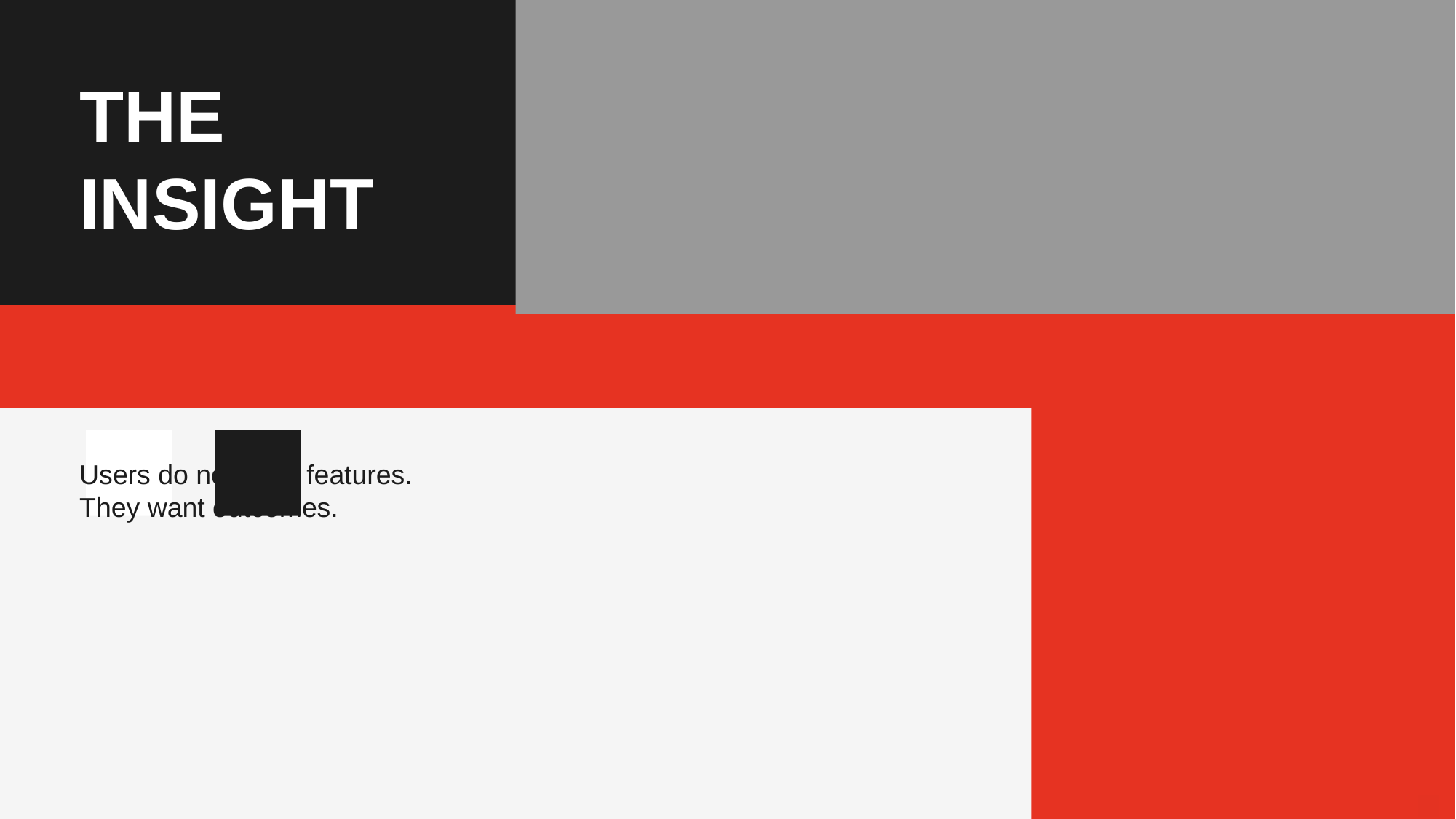

THE INSIGHT

Users do not want features.
They want outcomes.